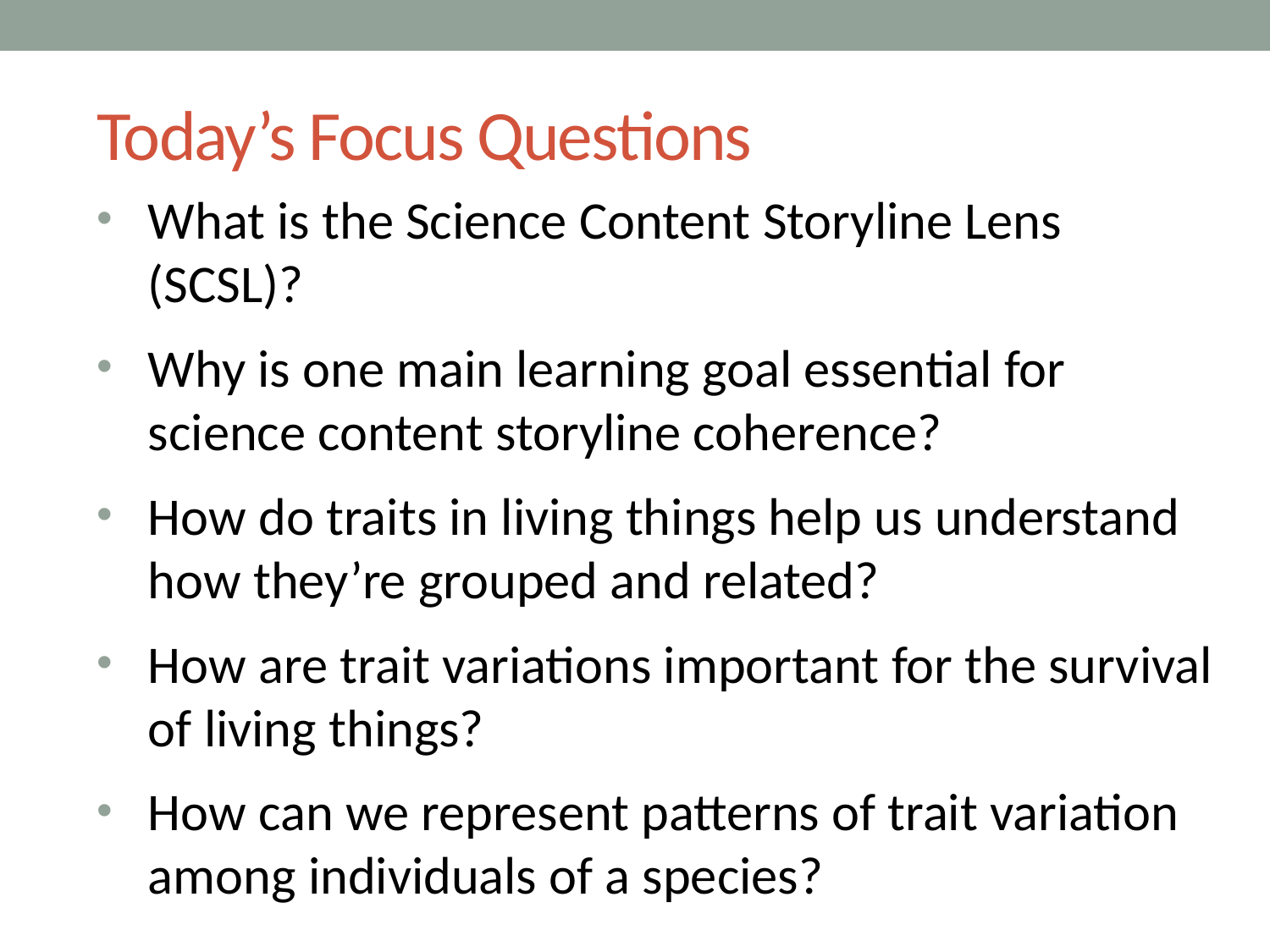

# Today’s Focus Questions
What is the Science Content Storyline Lens (SCSL)?
Why is one main learning goal essential for science content storyline coherence?
How do traits in living things help us understand how they’re grouped and related?
How are trait variations important for the survival of living things?
How can we represent patterns of trait variation among individuals of a species?